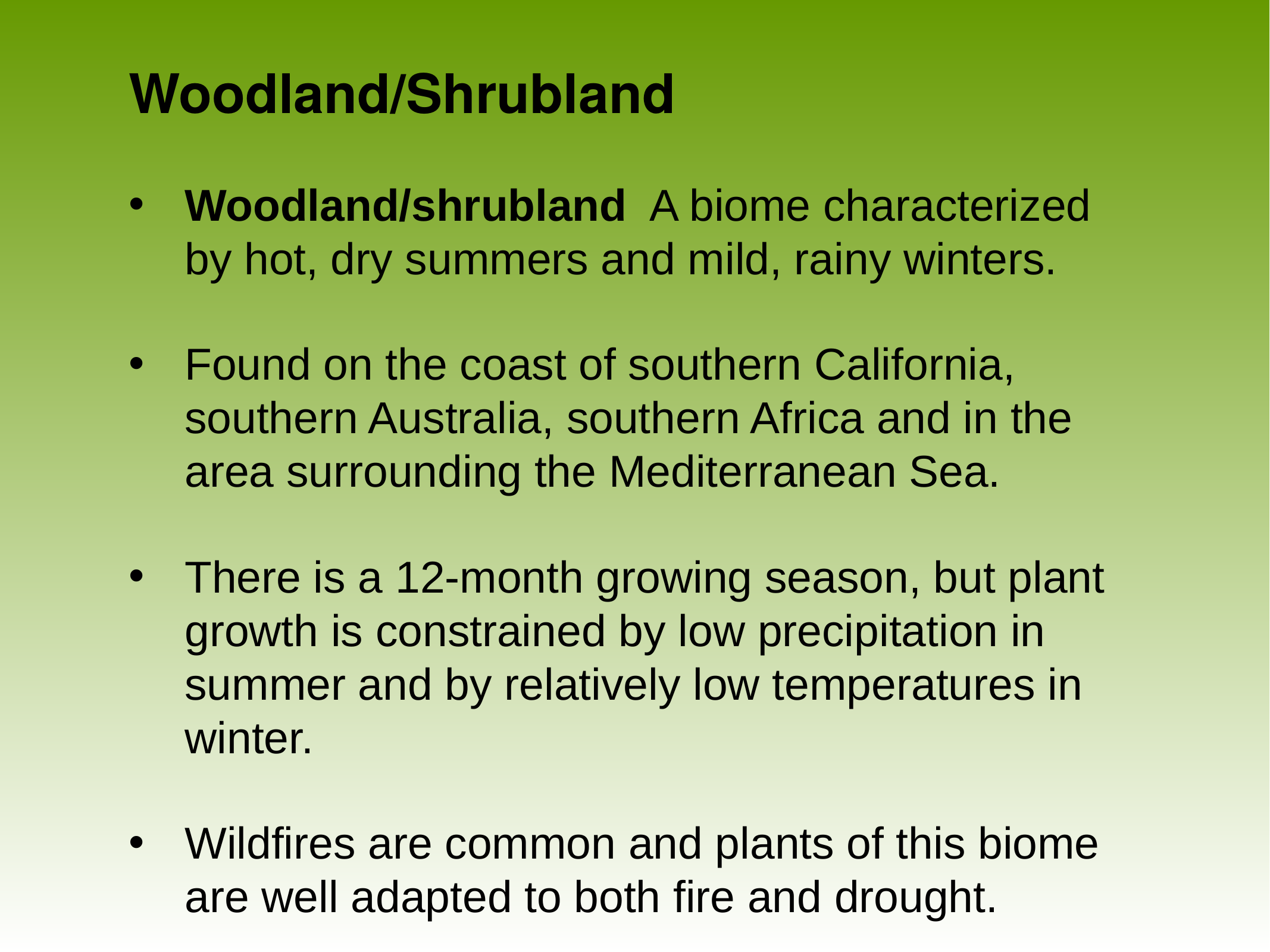

# Woodland/Shrubland
Woodland/shrubland  A biome characterized by hot, dry summers and mild, rainy winters.
Found on the coast of southern California, southern Australia, southern Africa and in the area surrounding the Mediterranean Sea.
There is a 12-month growing season, but plant growth is constrained by low precipitation in summer and by relatively low temperatures in winter.
Wildfires are common and plants of this biome are well adapted to both fire and drought.